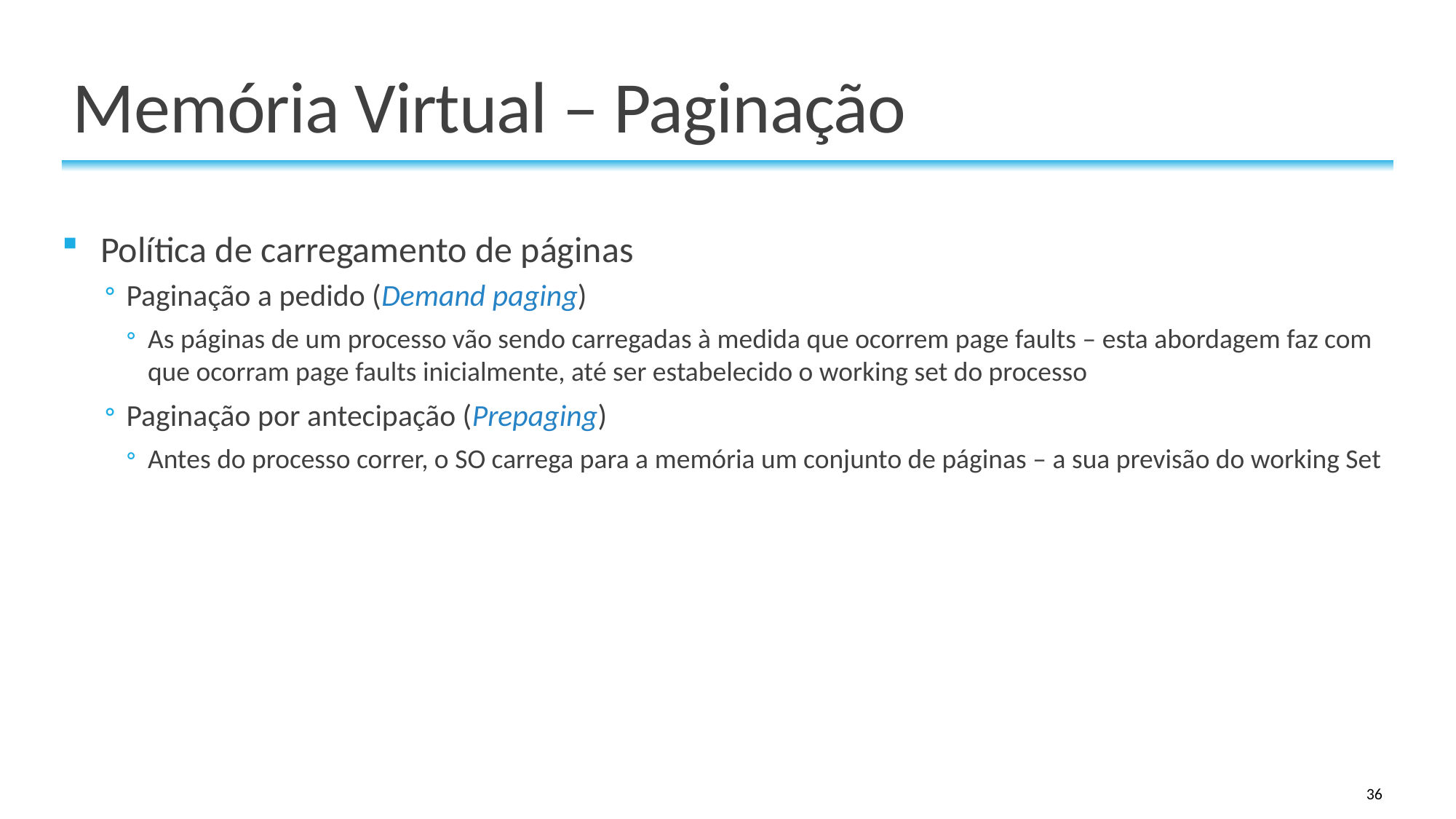

# Memória Virtual – Paginação
Política de carregamento de páginas
Paginação a pedido (Demand paging)
As páginas de um processo vão sendo carregadas à medida que ocorrem page faults – esta abordagem faz com que ocorram page faults inicialmente, até ser estabelecido o working set do processo
Paginação por antecipação (Prepaging)
Antes do processo correr, o SO carrega para a memória um conjunto de páginas – a sua previsão do working Set
36